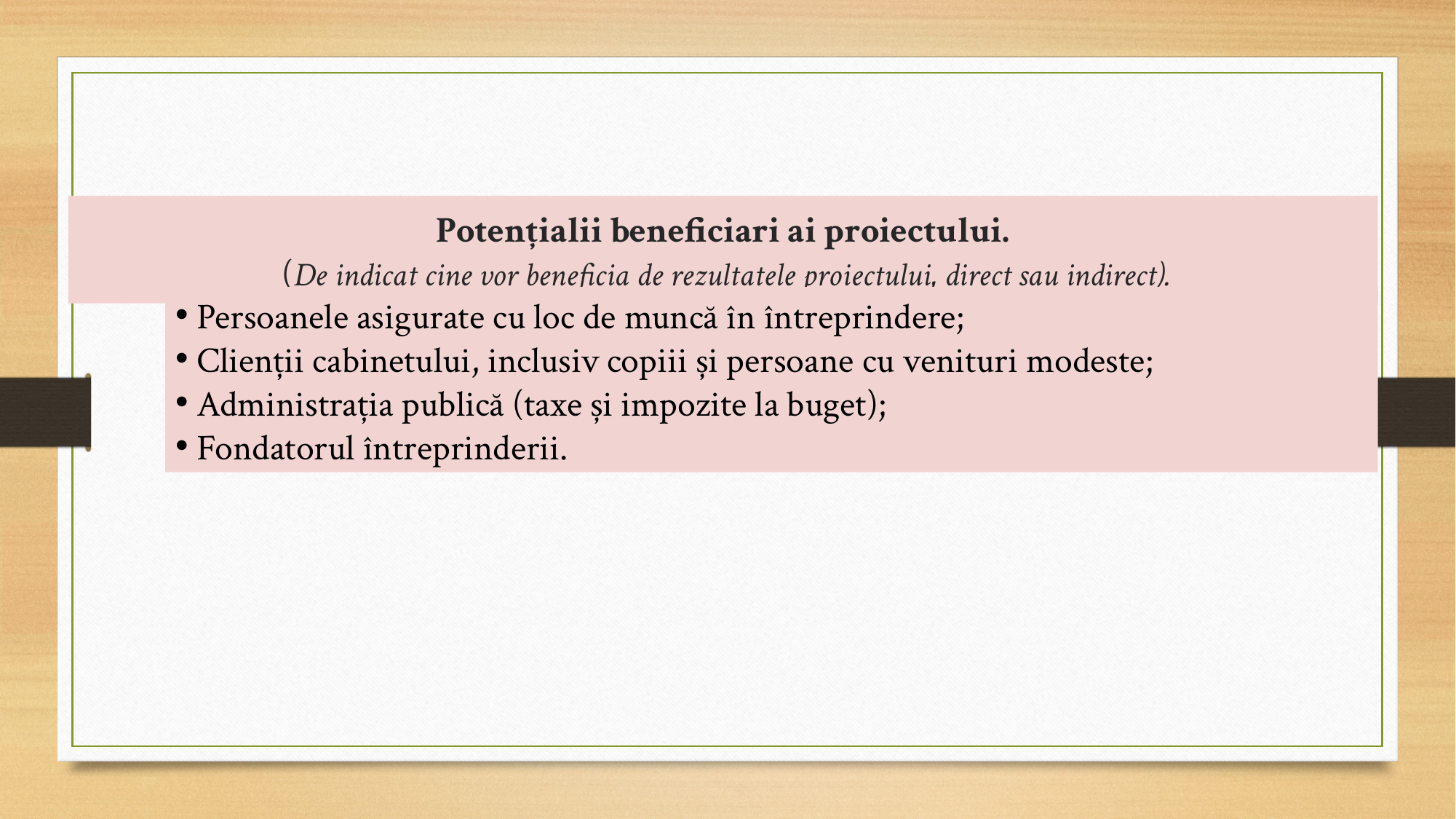

# Potenţialii beneficiari ai proiectului. (De indicat cine vor beneficia de rezultatele proiectului, direct sau indirect).
 Persoanele asigurate cu loc de muncă în întreprindere;
 Clienții cabinetului, inclusiv copiii și persoane cu venituri modeste;
 Administraţia publică (taxe și impozite la buget);
 Fondatorul întreprinderii.